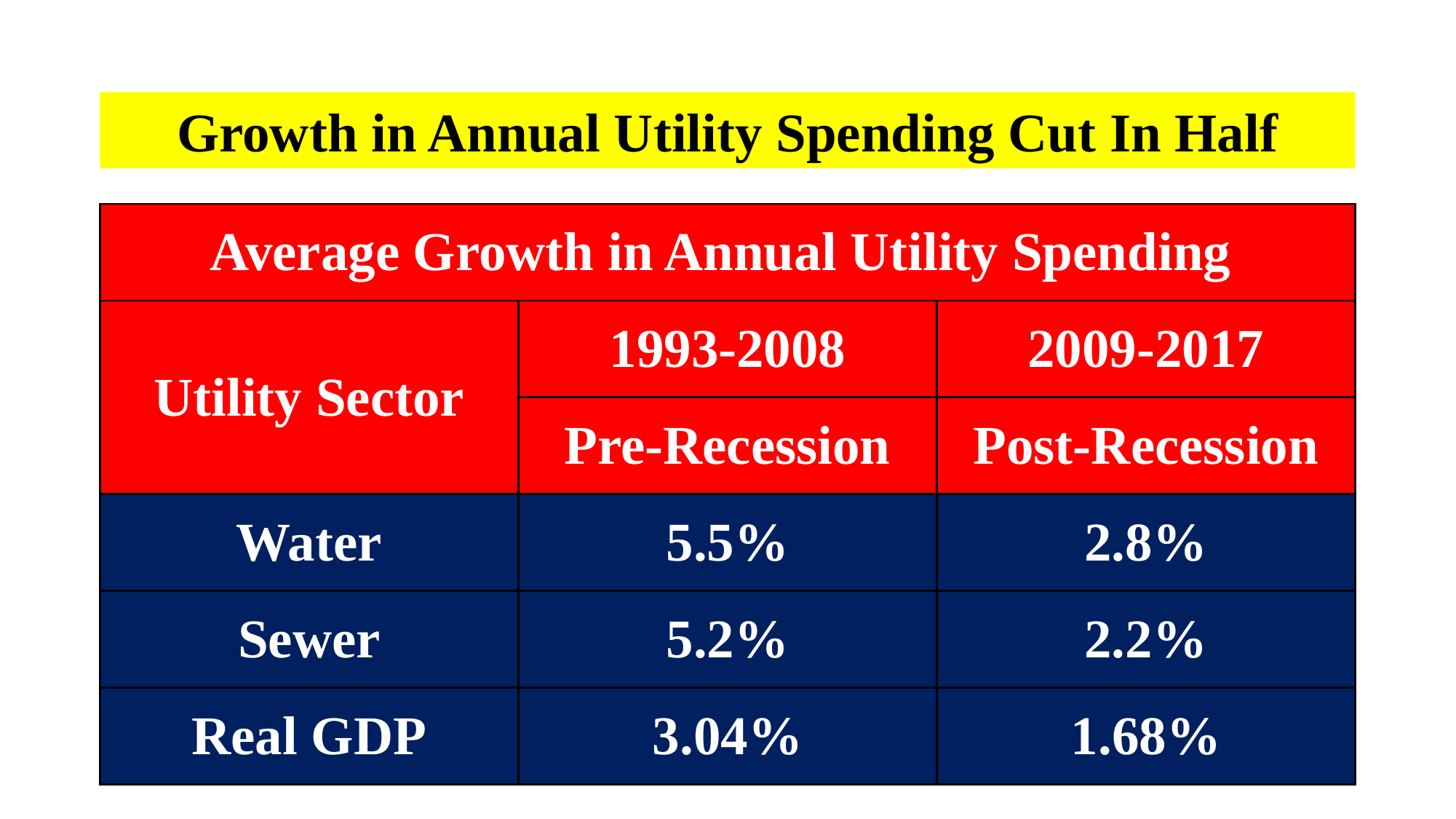

Growth in Annual Utility Spending Cut In Half
| Average Growth in Annual Utility Spending |  |  |
| --- | --- | --- |
| Utility Sector | 1993-2008 | 2009-2017 |
|  | Pre-Recession | Post-Recession |
| Water | 5.5% | 2.8% |
| Sewer | 5.2% | 2.2% |
| Real GDP | 3.04% | 1.68% |